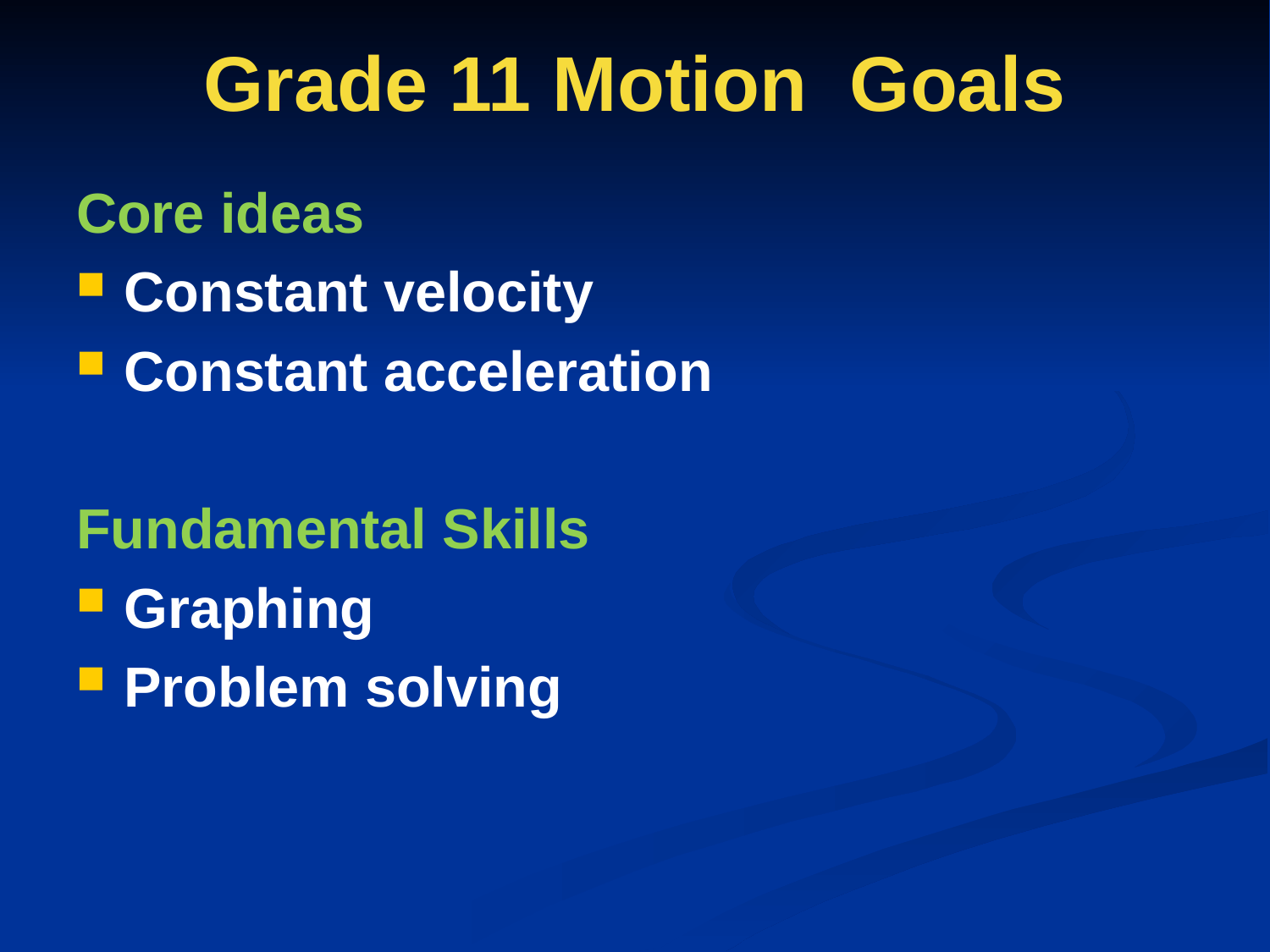

# Grade 11 Motion  Goals
Core ideas
Constant velocity
Constant acceleration

Fundamental Skills
Graphing
Problem solving